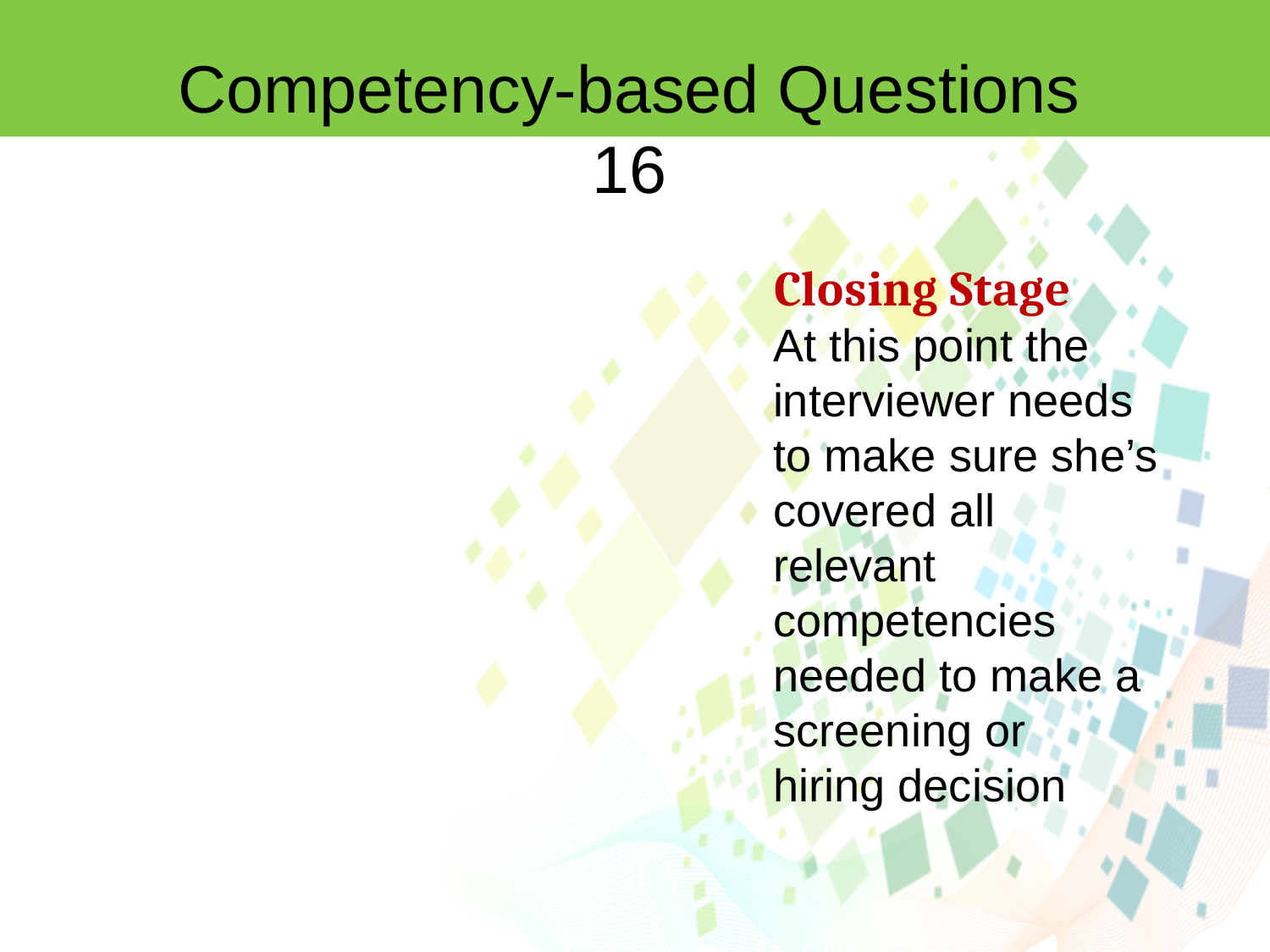

Competency-based Questions 16
Closing Stage
At this point the interviewer needs to make sure she’s covered all relevant competencies needed to make a screening or
hiring decision